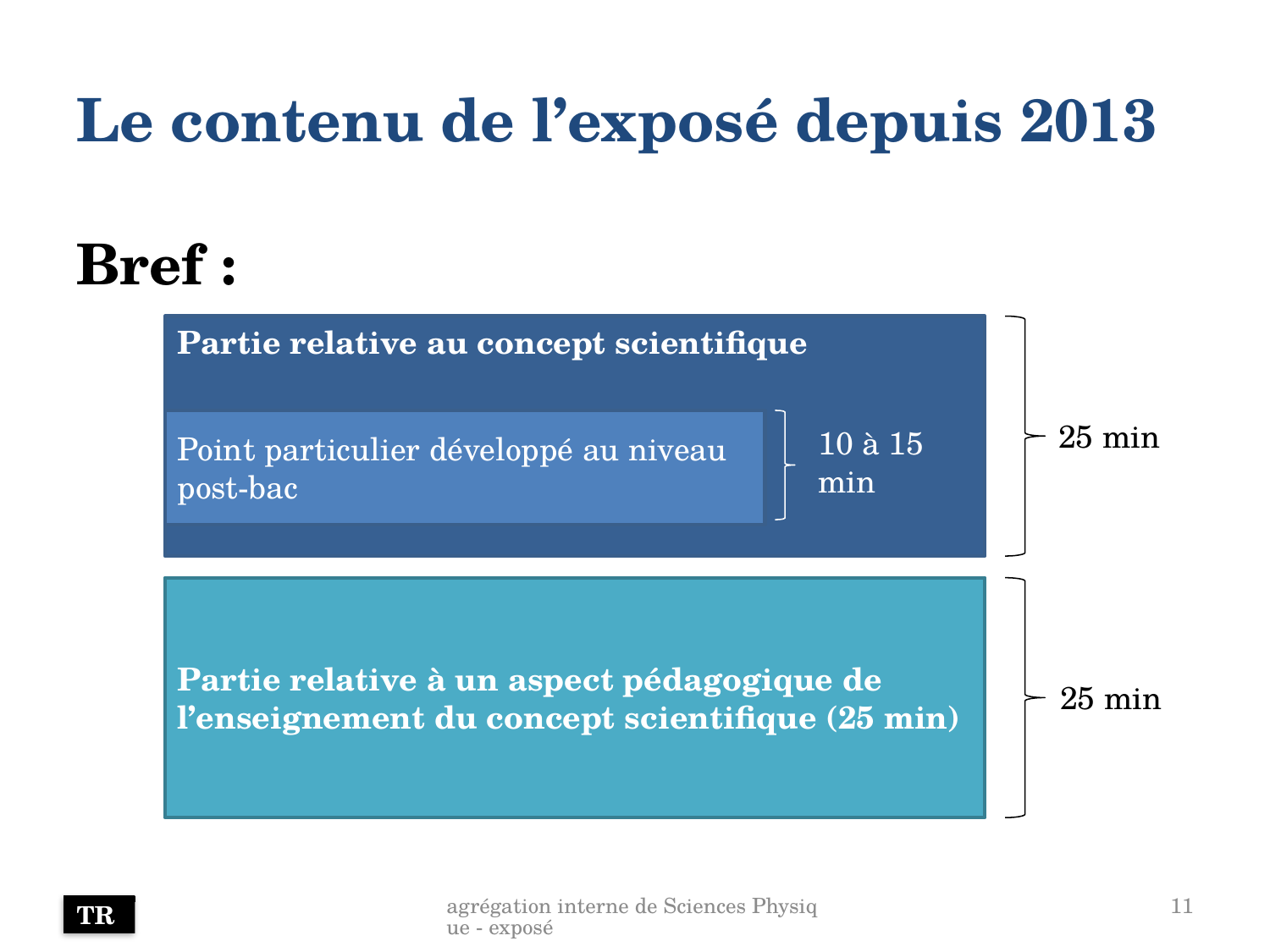

# Le contenu de l’exposé depuis 2013
Bref :
Partie relative au concept scientifique

Point particulier développé au niveau post-bac

25 min
10 à 15
min
Partie relative à un aspect pédagogique de l’enseignement du concept scientifique (25 min)

25 min
agrégation interne de Sciences Physique - exposé
11
TR